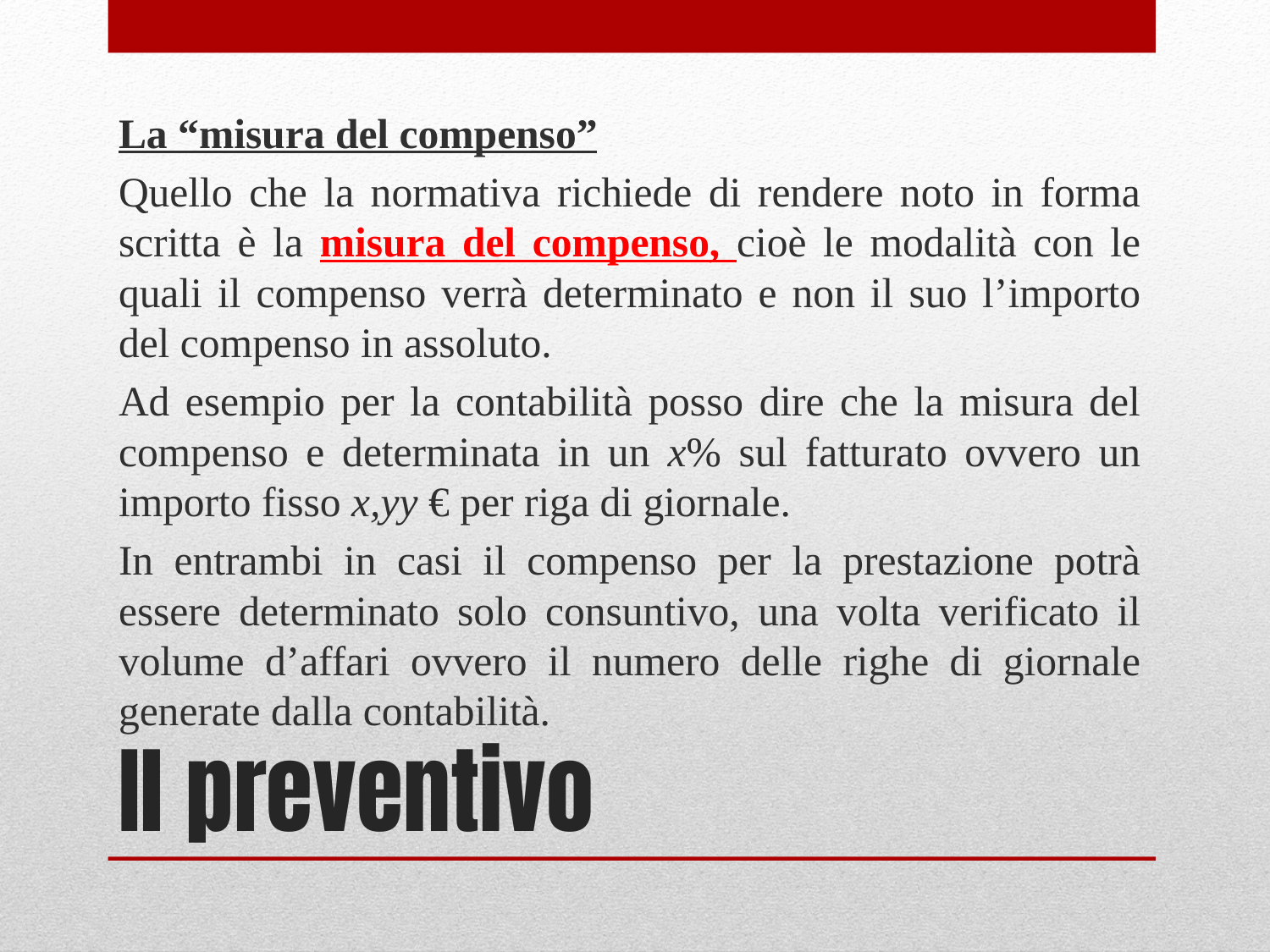

La “misura del compenso”
Quello che la normativa richiede di rendere noto in forma scritta è la misura del compenso, cioè le modalità con le quali il compenso verrà determinato e non il suo l’importo del compenso in assoluto.
Ad esempio per la contabilità posso dire che la misura del compenso e determinata in un x% sul fatturato ovvero un importo fisso x,yy € per riga di giornale.
In entrambi in casi il compenso per la prestazione potrà essere determinato solo consuntivo, una volta verificato il volume d’affari ovvero il numero delle righe di giornale generate dalla contabilità.
# Il preventivo